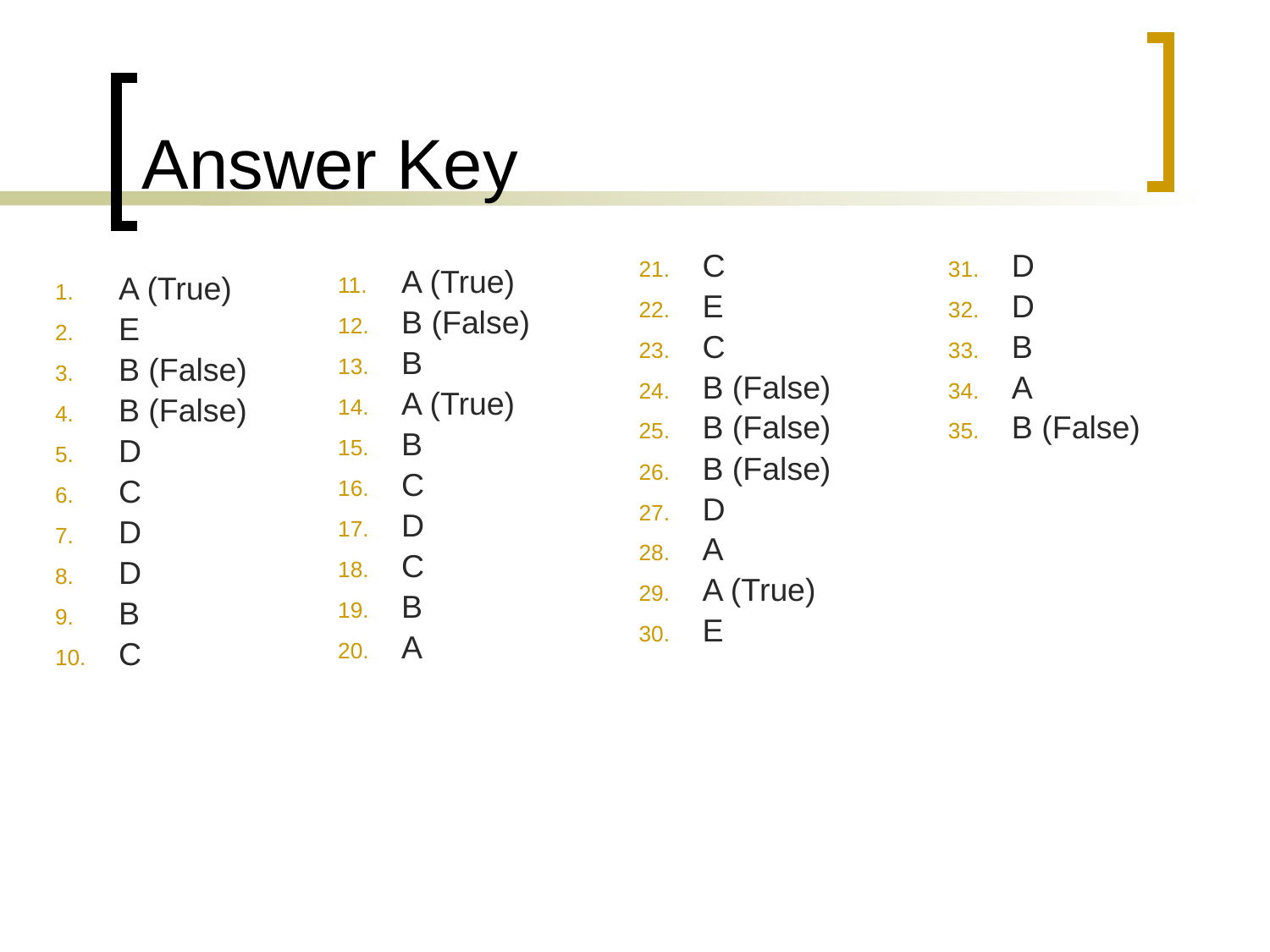

# Answer Key

A (True)
E
B (False)
B (False)
D
C
D
D
B
C

C
E
C
B (False)
B (False)
B (False)
D
A
A (True)
E

D
D
B
A
B (False)

A (True)
B (False)
B
A (True)
B
C
D
C
B
A